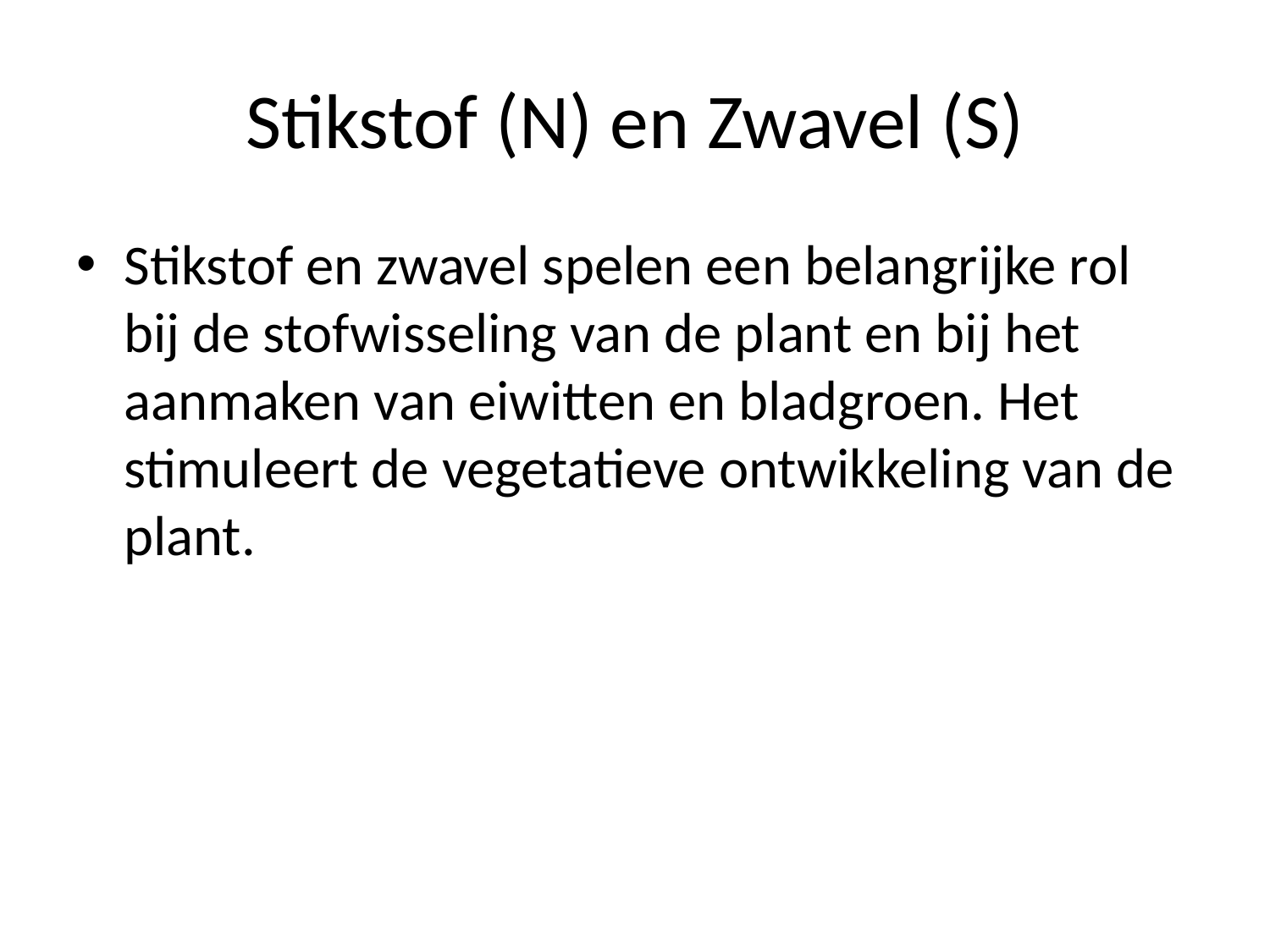

# Stikstof (N) en Zwavel (S)
Stikstof en zwavel spelen een belangrijke rol bij de stofwisseling van de plant en bij het aanmaken van eiwitten en bladgroen. Het stimuleert de vegetatieve ontwikkeling van de plant.